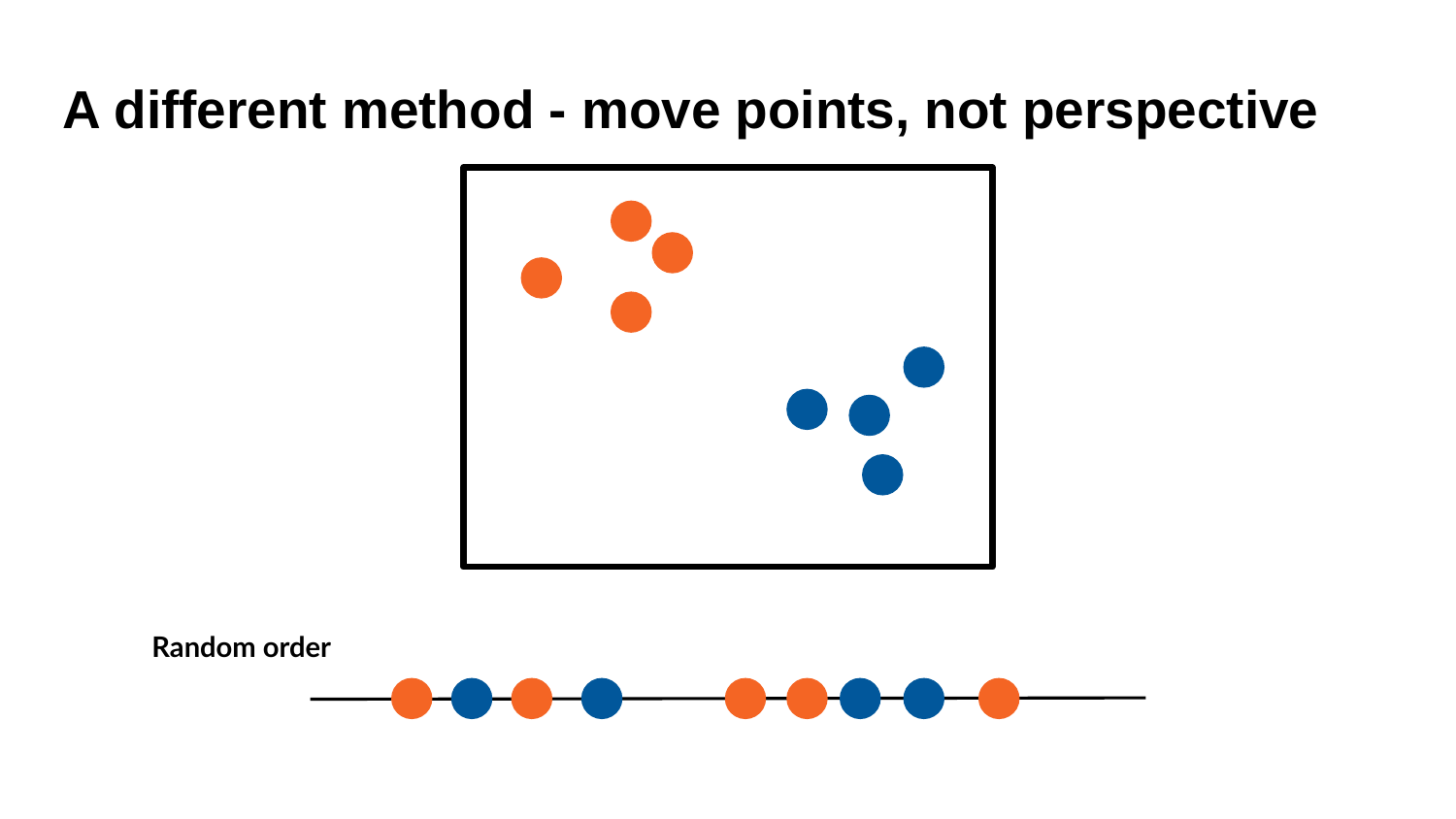

# A different method - move points, not perspective

Random order